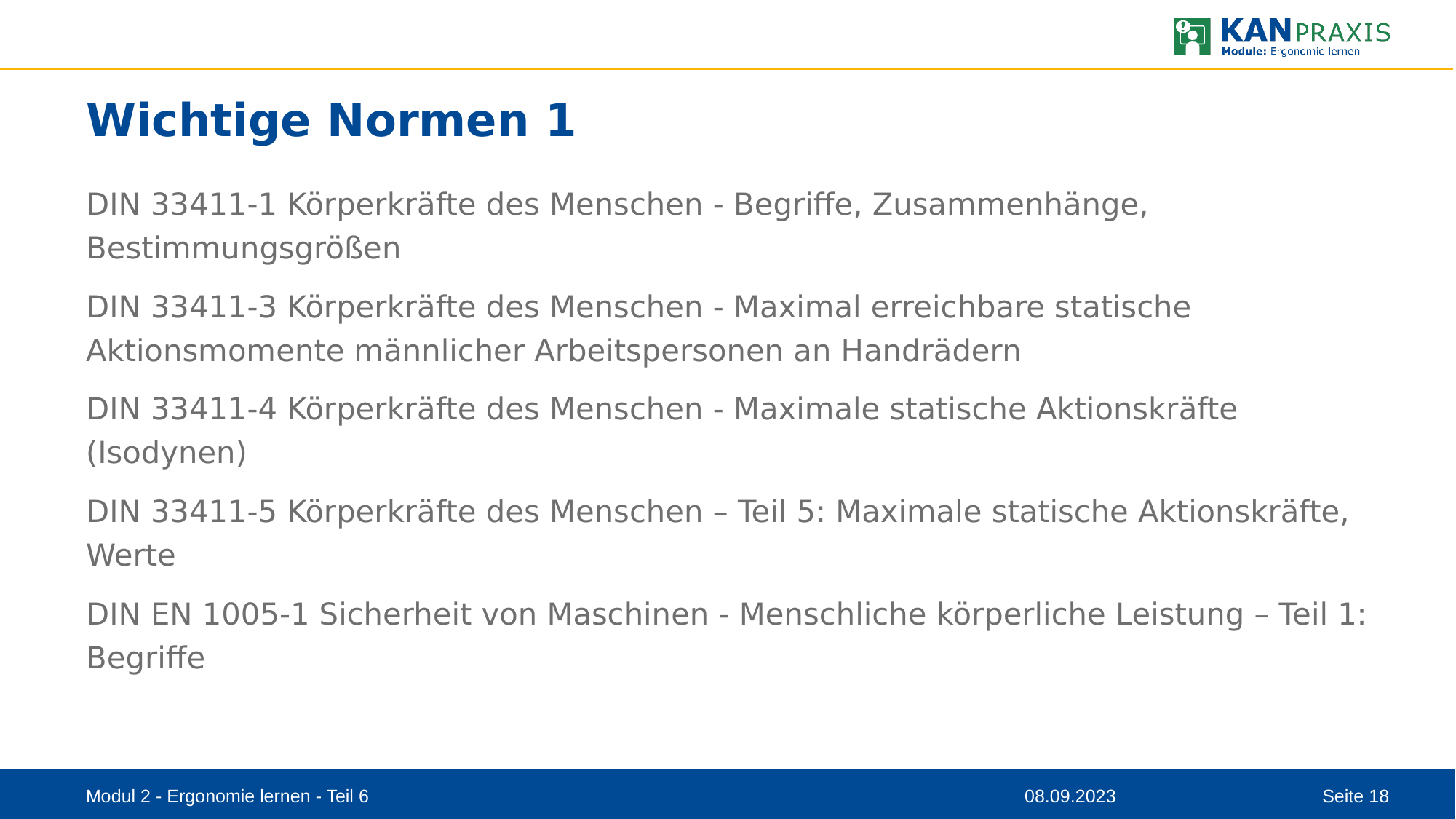

# Wichtige Normen 1
DIN 33411-1 Körperkräfte des Menschen - Begriffe, Zusammenhänge, Bestimmungsgrößen
DIN 33411-3 Körperkräfte des Menschen - Maximal erreichbare statische Aktionsmomente männlicher Arbeitspersonen an Handrädern
DIN 33411-4 Körperkräfte des Menschen - Maximale statische Aktionskräfte (Isodynen)
DIN 33411-5 Körperkräfte des Menschen – Teil 5: Maximale statische Aktionskräfte, Werte
DIN EN 1005-1 Sicherheit von Maschinen - Menschliche körperliche Leistung – Teil 1: Begriffe
Modul 2 - Ergonomie lernen - Teil 6
08.09.2023
Seite 18